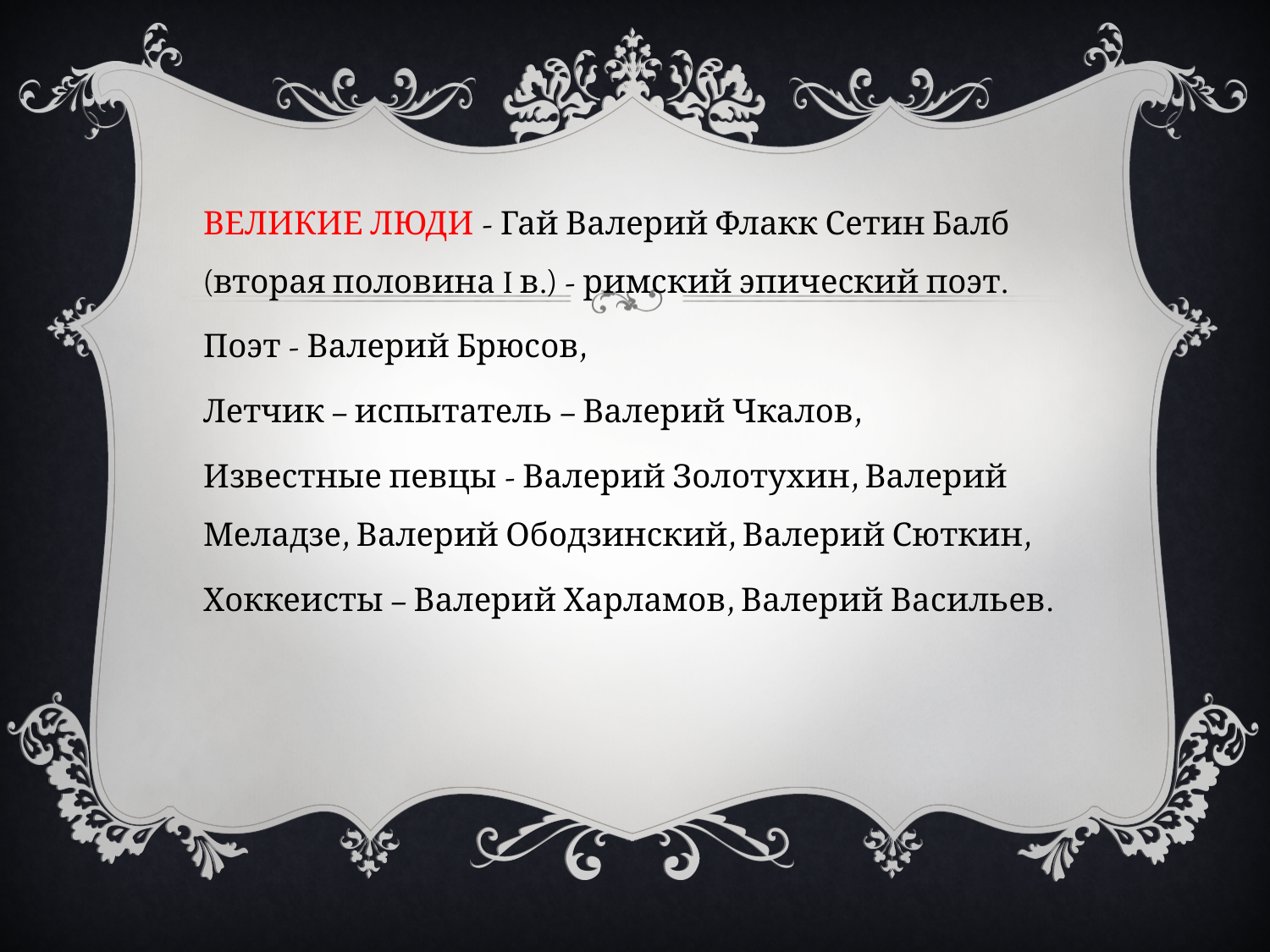

ВЕЛИКИЕ ЛЮДИ - Гай Валерий Флакк Сетин Балб (вторая половина I в.) - римский эпический поэт.
Поэт - Валерий Брюсов,
Летчик – испытатель – Валерий Чкалов,
Известные певцы - Валерий Золотухин, Валерий  Меладзе, Валерий Ободзинский, Валерий Сюткин,
Хоккеисты – Валерий Харламов, Валерий Васильев.